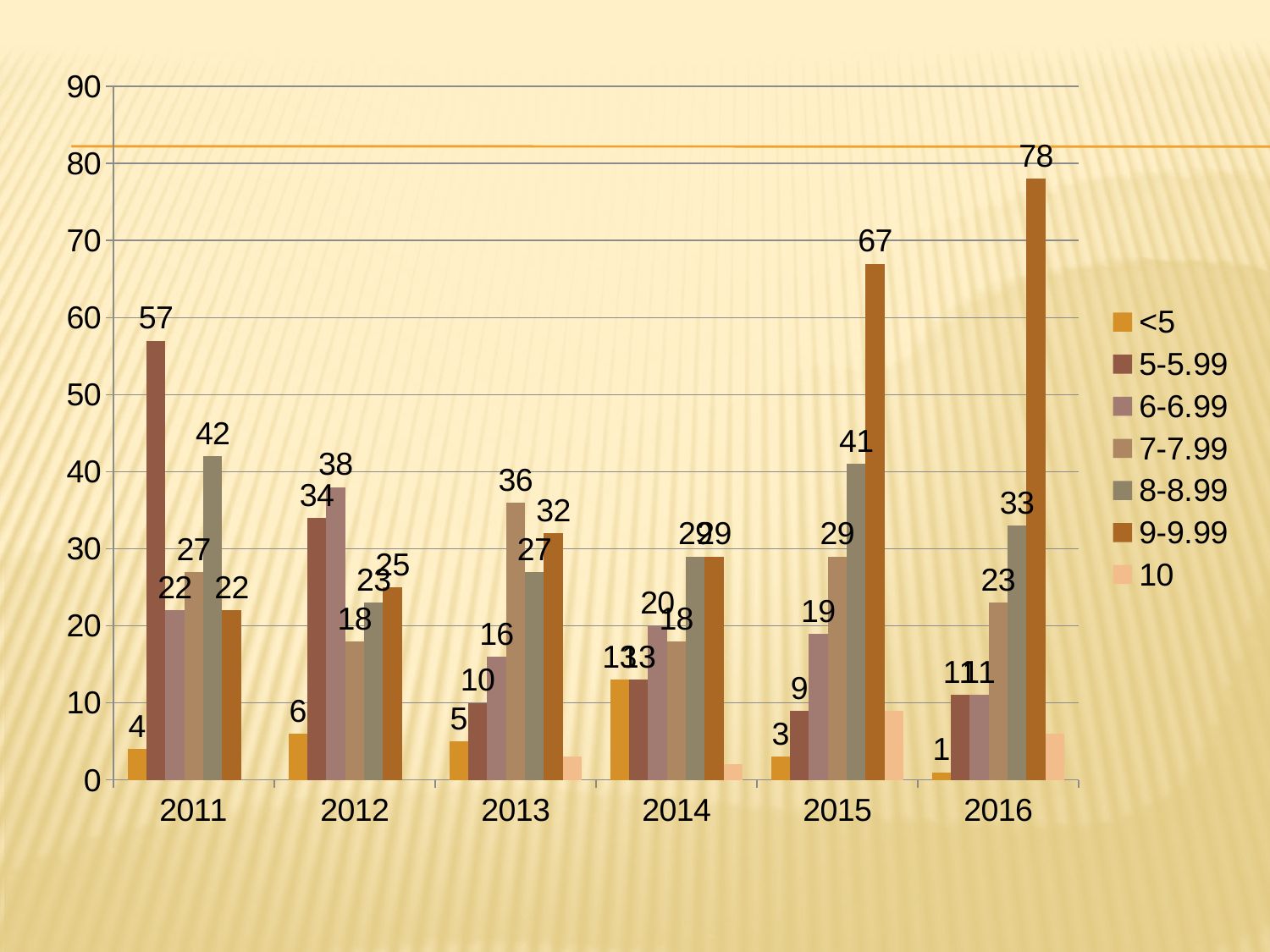

### Chart

| Category | <5 | 5-5.99 | 6-6.99 | 7-7.99 | 8-8.99 | 9-9.99 | 10 |
|---|---|---|---|---|---|---|---|
| 2011 | 4.0 | 57.0 | 22.0 | 27.0 | 42.0 | 22.0 | 0.0 |
| 2012 | 6.0 | 34.0 | 38.0 | 18.0 | 23.0 | 25.0 | 0.0 |
| 2013 | 5.0 | 10.0 | 16.0 | 36.0 | 27.0 | 32.0 | 3.0 |
| 2014 | 13.0 | 13.0 | 20.0 | 18.0 | 29.0 | 29.0 | 2.0 |
| 2015 | 3.0 | 9.0 | 19.0 | 29.0 | 41.0 | 67.0 | 9.0 |
| 2016 | 1.0 | 11.0 | 11.0 | 23.0 | 33.0 | 78.0 | 6.0 |